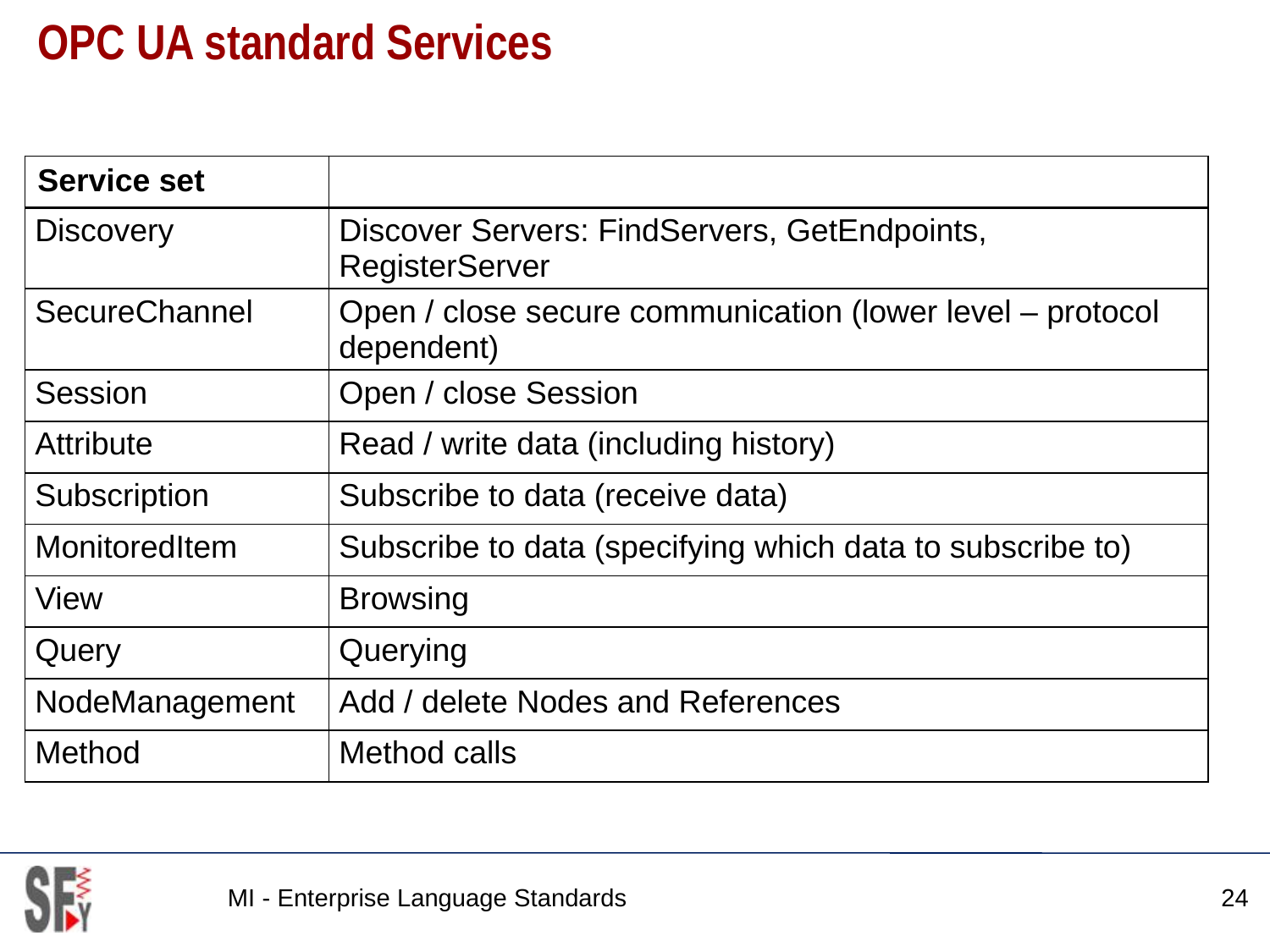

# OPC UA standard Services
| Service set |  |
| --- | --- |
| Discovery | Discover Servers: FindServers, GetEndpoints, RegisterServer |
| SecureChannel | Open / close secure communication (lower level – protocol dependent) |
| Session | Open / close Session |
| Attribute | Read / write data (including history) |
| Subscription | Subscribe to data (receive data) |
| MonitoredItem | Subscribe to data (specifying which data to subscribe to) |
| View | Browsing |
| Query | Querying |
| NodeManagement | Add / delete Nodes and References |
| Method | Method calls |
MI - Enterprise Language Standards
24